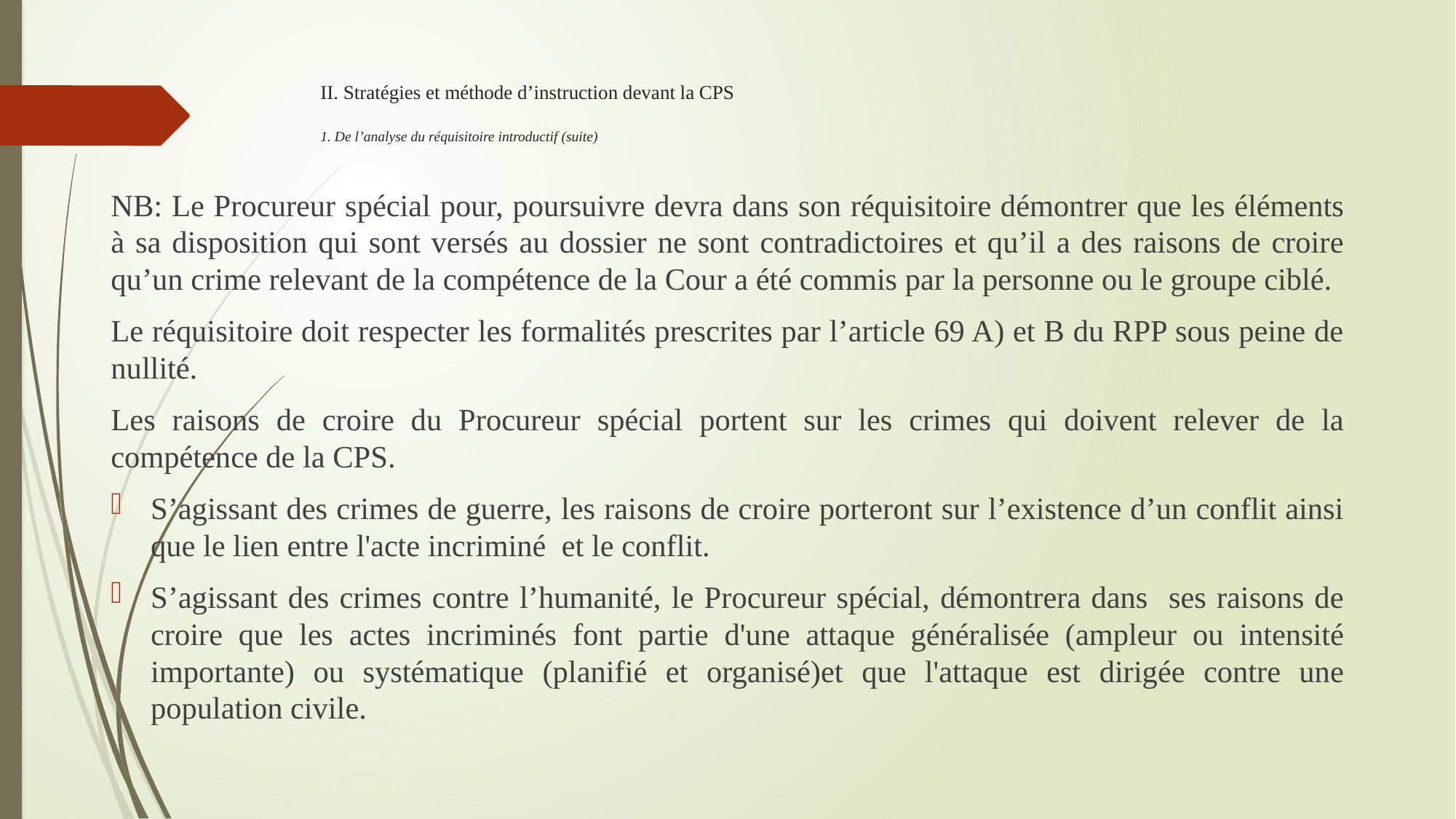

# II. Stratégies et méthode d’instruction devant la CPS 1. De l’analyse du réquisitoire introductif (suite)
NB: Le Procureur spécial pour, poursuivre devra dans son réquisitoire démontrer que les éléments à sa disposition qui sont versés au dossier ne sont contradictoires et qu’il a des raisons de croire qu’un crime relevant de la compétence de la Cour a été commis par la personne ou le groupe ciblé.
Le réquisitoire doit respecter les formalités prescrites par l’article 69 A) et B du RPP sous peine de nullité.
Les raisons de croire du Procureur spécial portent sur les crimes qui doivent relever de la compétence de la CPS.
S’agissant des crimes de guerre, les raisons de croire porteront sur l’existence d’un conflit ainsi que le lien entre l'acte incriminé  et le conflit.
S’agissant des crimes contre l’humanité, le Procureur spécial, démontrera dans  ses raisons de croire que les actes incriminés font partie d'une attaque généralisée (ampleur ou intensité importante) ou systématique (planifié et organisé)et que l'attaque est dirigée contre une population civile.